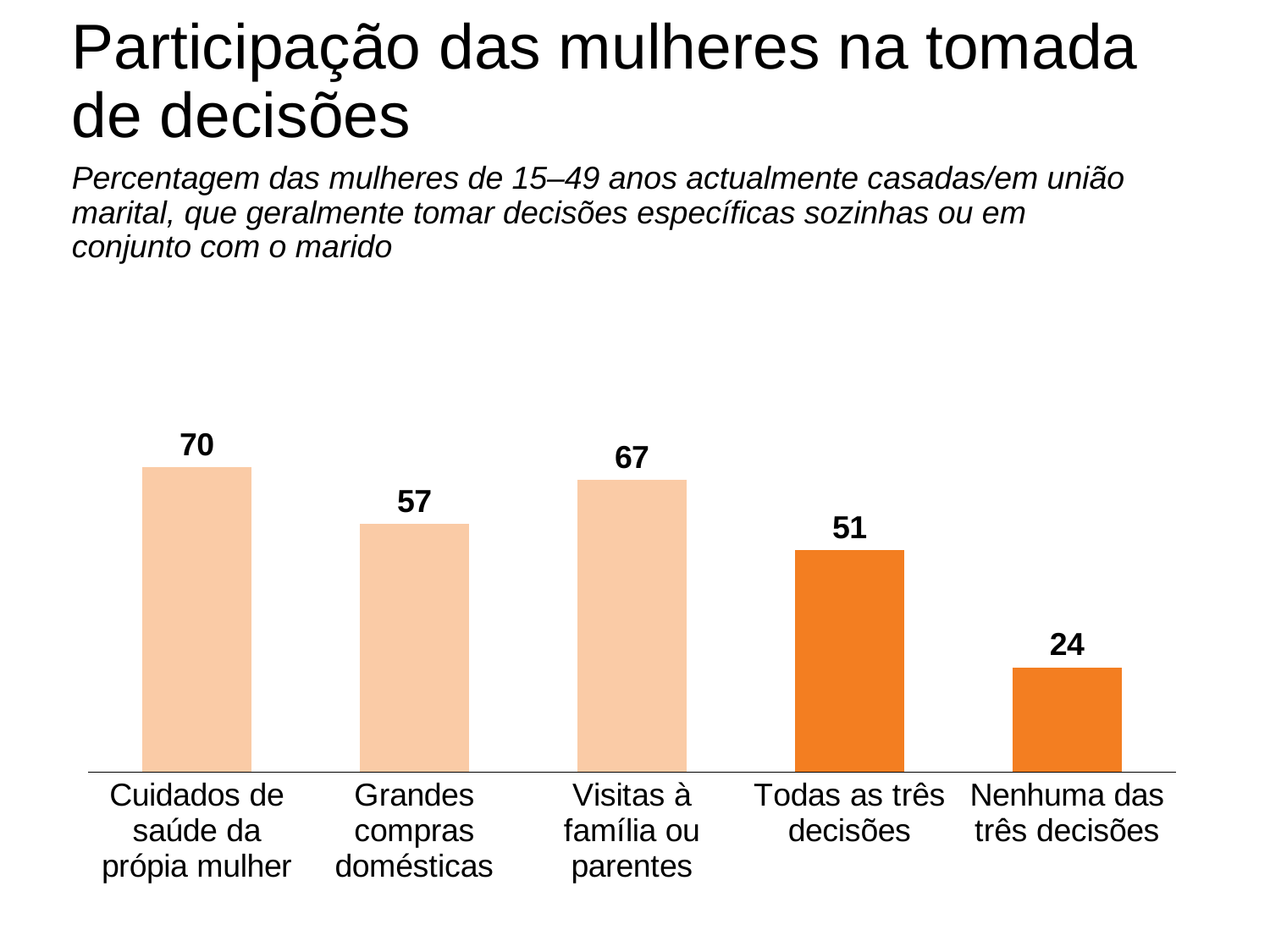

# Participação das mulheres na tomada de decisões
Percentagem das mulheres de 15–49 anos actualmente casadas/em união marital, que geralmente tomar decisões específicas sozinhas ou em conjunto com o marido

### Chart

| Category | Cuidados de saúde da própia mulher |
|---|---|
| Cuidados de saúde da própia mulher | 70.0 |
| Grandes compras domésticas | 57.0 |
| Visitas à família ou parentes | 67.0 |
| Todas as três decisões | 51.0 |
| Nenhuma das três decisões | 24.0 |